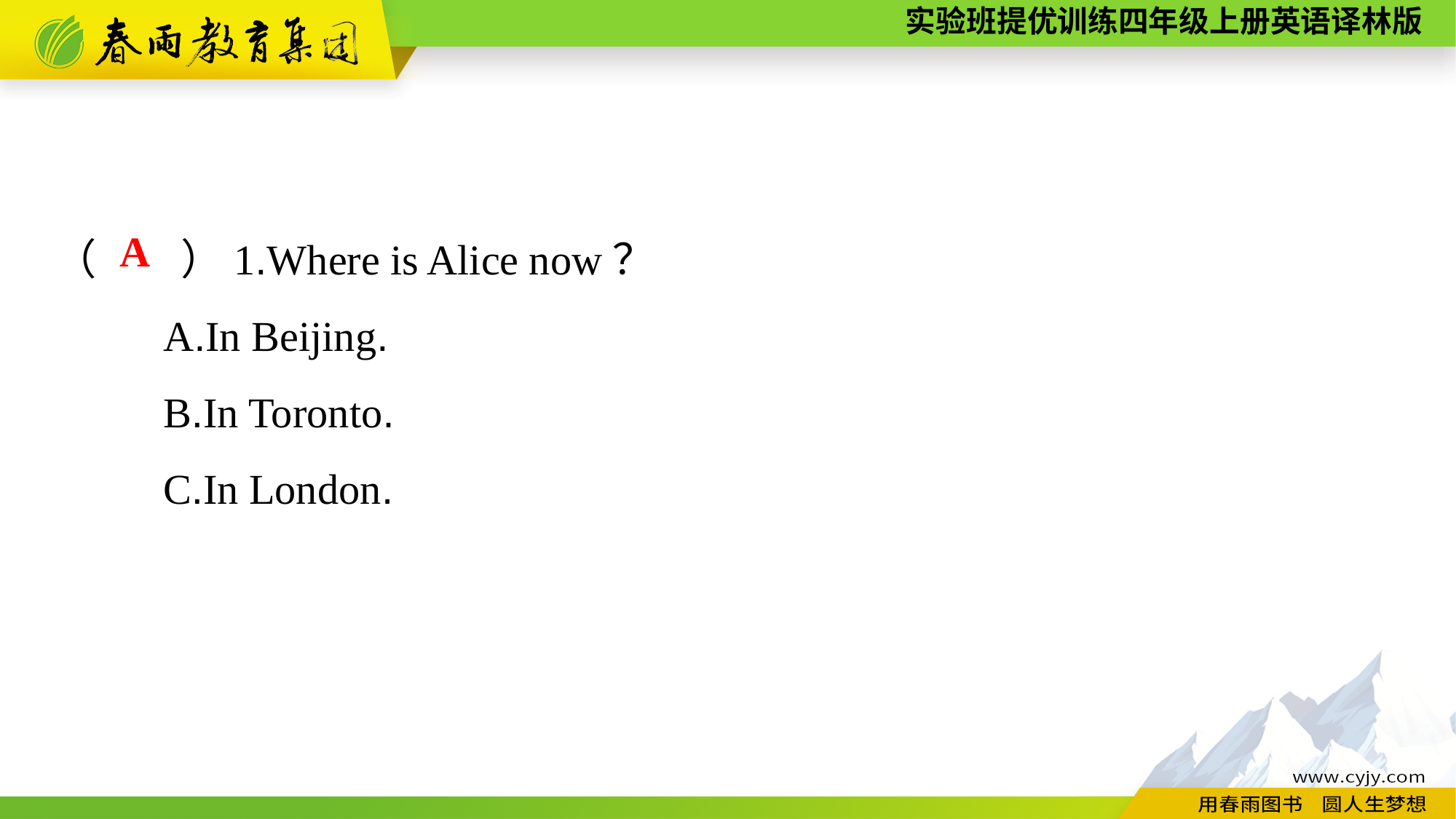

（　　）1.Where is Alice now？
	A.In Beijing.
	B.In Toronto.
	C.In London.
A